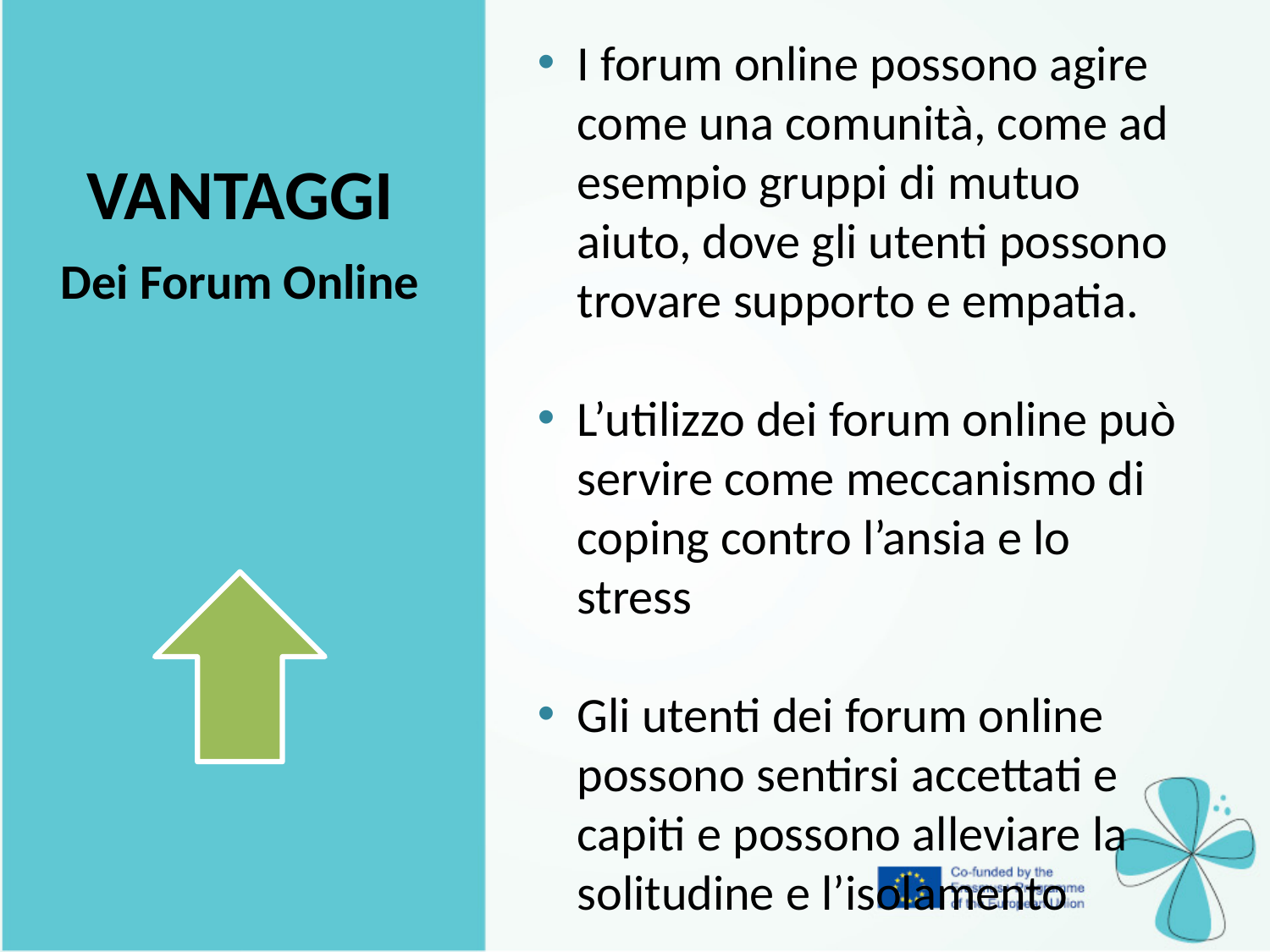

I forum online possono agire come una comunità, come ad esempio gruppi di mutuo aiuto, dove gli utenti possono trovare supporto e empatia.

L’utilizzo dei forum online può servire come meccanismo di coping contro l’ansia e lo stress

Gli utenti dei forum online possono sentirsi accettati e capiti e possono alleviare la solitudine e l’isolamento

| VANTAGGI Dei Forum Online |
| --- |